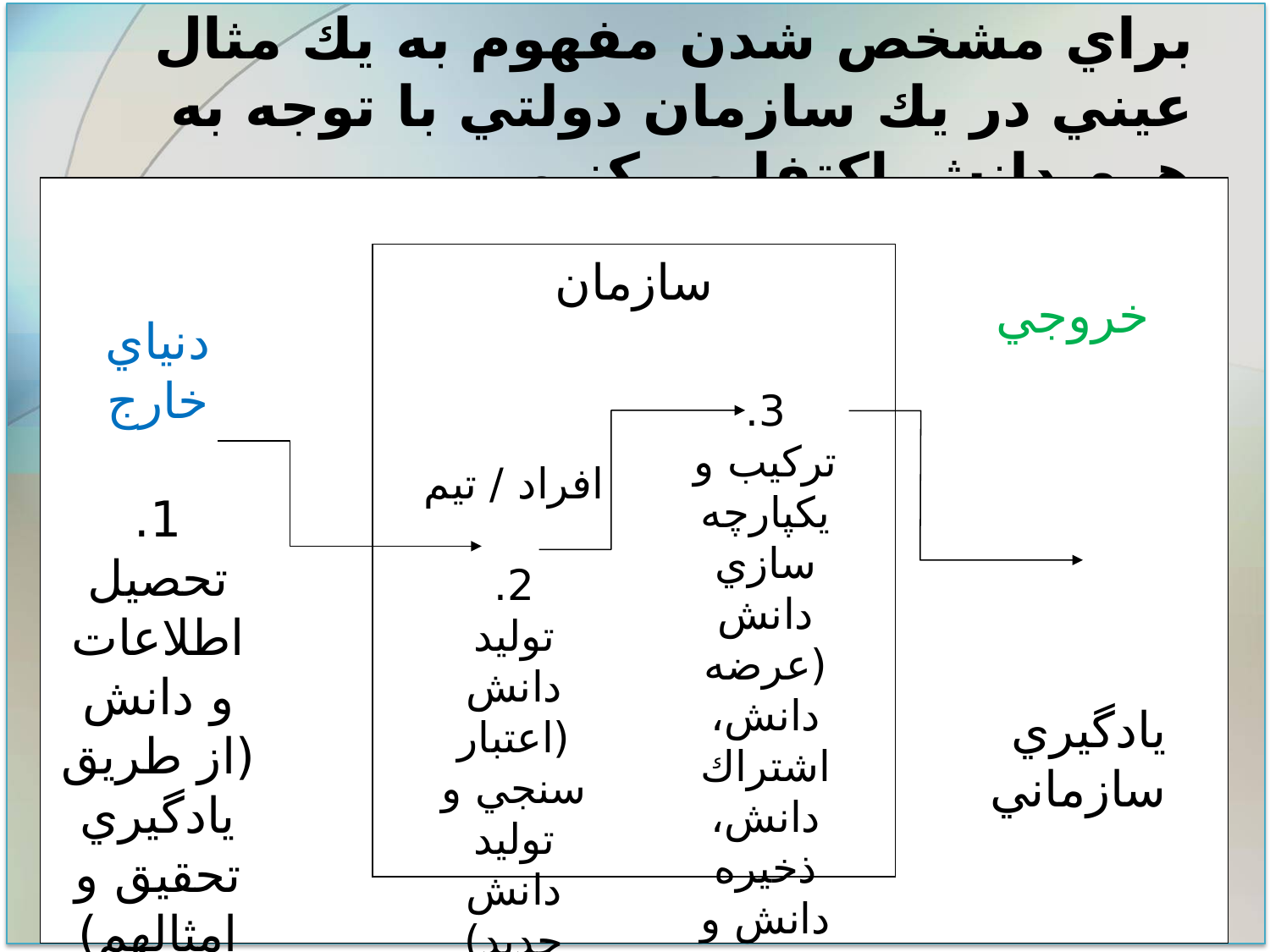

# براي مشخص شدن مفهوم به يك مثال عيني در يك سازمان دولتي با توجه به هرم دانش اكتفا مي‌كنيم

دنياي خارج

1.
تحصيل اطلاعات و دانش
(از طريق يادگيري تحقيق و امثالهم)
سازمان

خروجي

يادگيري
سازماني

3.
تركيب و يكپارچه سازي دانش
(عرضه دانش، اشتراك دانش، ذخيره دانش و امثالهم)

افراد / تيم

2.
توليد دانش
(اعتبار سنجي و توليد دانش جديد)